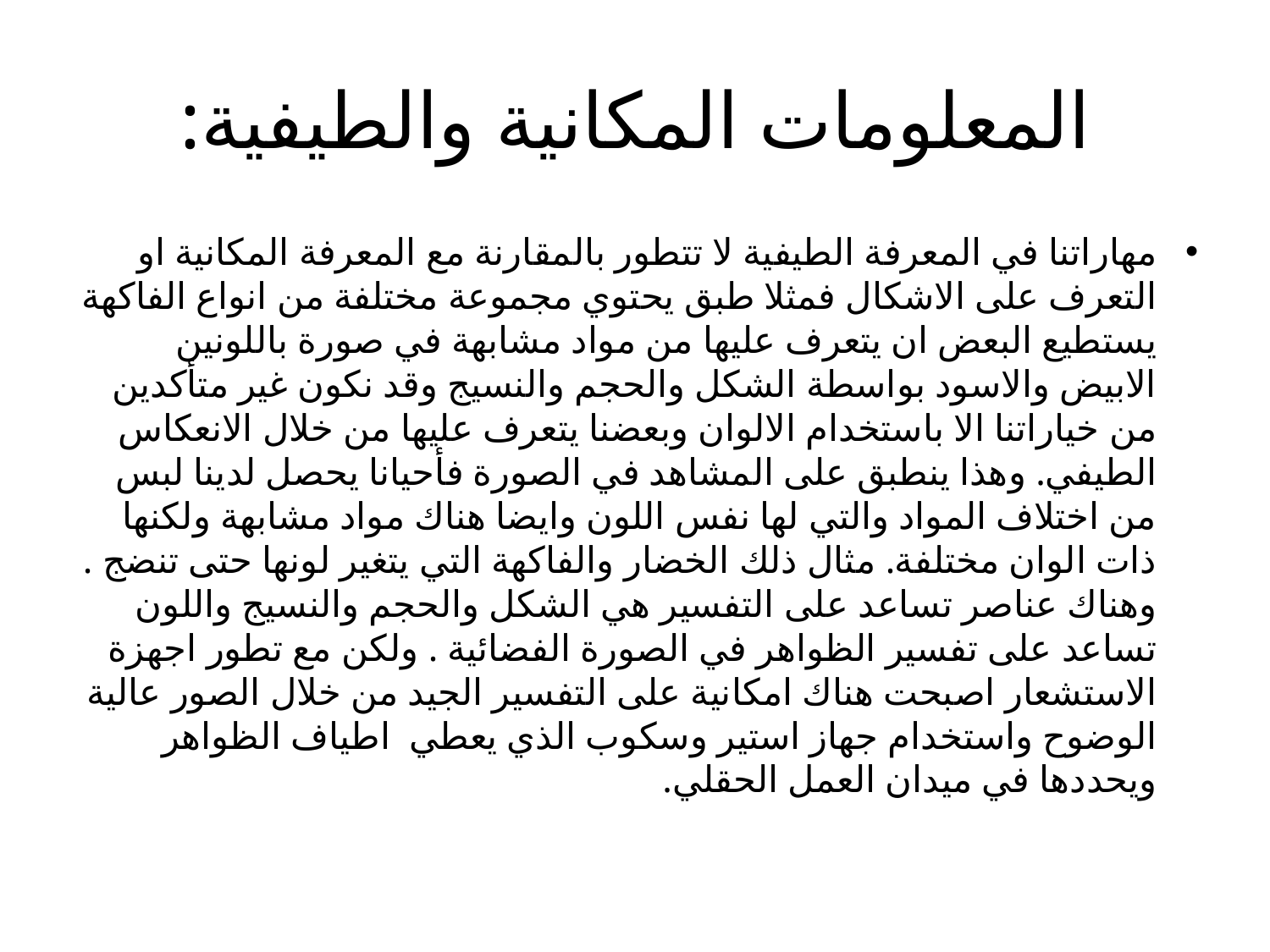

# المعلومات المكانية والطيفية:
مهاراتنا في المعرفة الطيفية لا تتطور بالمقارنة مع المعرفة المكانية او التعرف على الاشكال فمثلا طبق يحتوي مجموعة مختلفة من انواع الفاكهة يستطيع البعض ان يتعرف عليها من مواد مشابهة في صورة باللونين الابيض والاسود بواسطة الشكل والحجم والنسيج وقد نكون غير متأكدين من خياراتنا الا باستخدام الالوان وبعضنا يتعرف عليها من خلال الانعكاس الطيفي. وهذا ينطبق على المشاهد في الصورة فأحيانا يحصل لدينا لبس من اختلاف المواد والتي لها نفس اللون وايضا هناك مواد مشابهة ولكنها ذات الوان مختلفة. مثال ذلك الخضار والفاكهة التي يتغير لونها حتى تنضج . وهناك عناصر تساعد على التفسير هي الشكل والحجم والنسيج واللون تساعد على تفسير الظواهر في الصورة الفضائية . ولكن مع تطور اجهزة الاستشعار اصبحت هناك امكانية على التفسير الجيد من خلال الصور عالية الوضوح واستخدام جهاز استير وسكوب الذي يعطي  اطياف الظواهر ويحددها في ميدان العمل الحقلي.